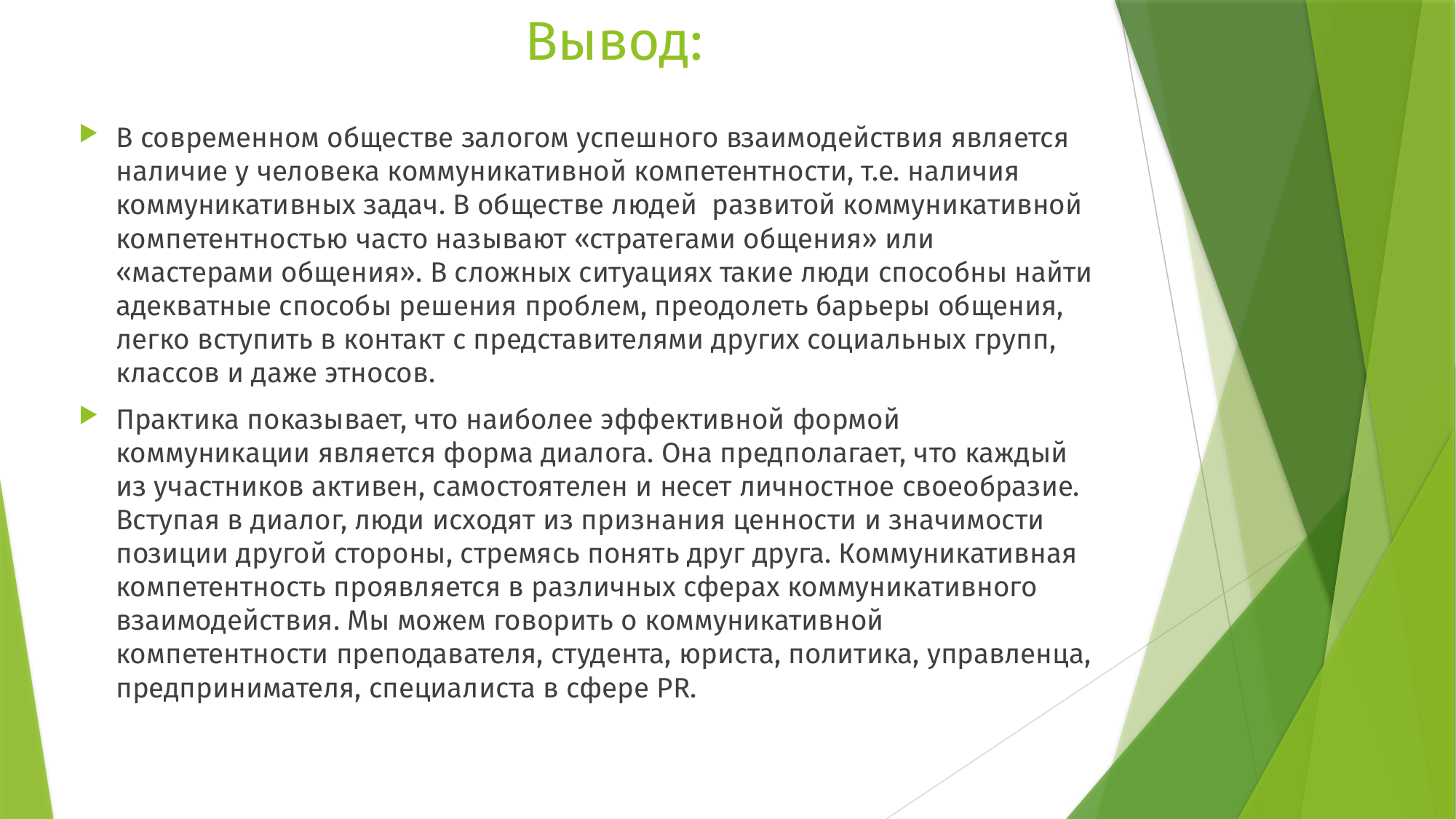

# Вывод:
В современном обществе залогом успешного взаимодействия является наличие у человека коммуникативной компетентности, т.е. наличия коммуникативных задач. В обществе людей  развитой коммуникативной компетентностью часто называют «стратегами общения» или «мастерами общения». В сложных ситуациях такие люди способны найти адекватные способы решения проблем, преодолеть барьеры общения, легко вступить в контакт с представителями других социальных групп, классов и даже этносов.
Практика показывает, что наиболее эффективной формой коммуникации является форма диалога. Она предполагает, что каждый из участников активен, самостоятелен и несет личностное своеобразие. Вступая в диалог, люди исходят из признания ценности и значимости позиции другой стороны, стремясь понять друг друга. Коммуникативная компетентность проявляется в различных сферах коммуникативного взаимодействия. Мы можем говорить о коммуникативной компетентности преподавателя, студента, юриста, политика, управленца, предпринимателя, специалиста в сфере PR.